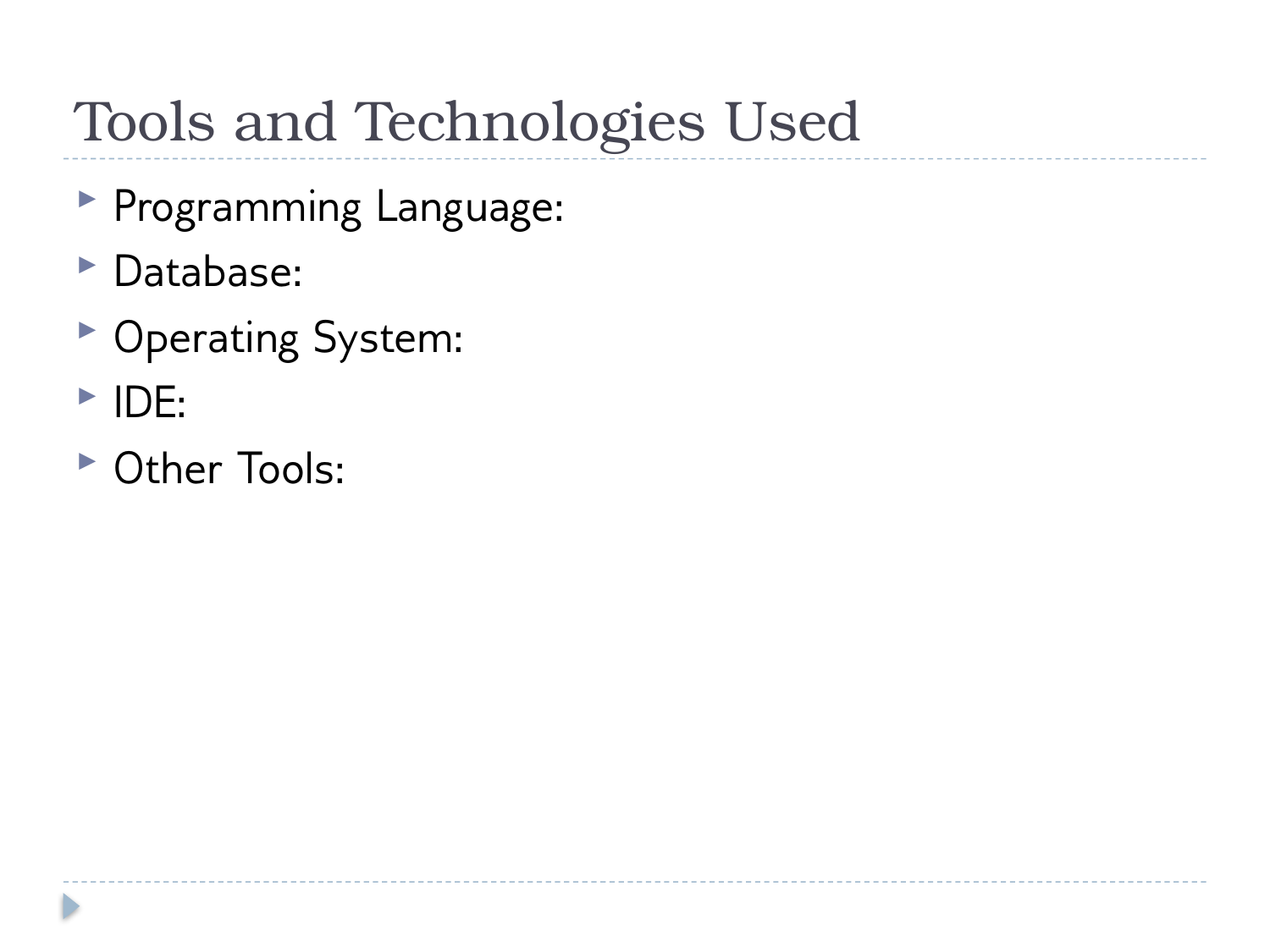

# Tools and Technologies Used
Programming Language:
Database:
Operating System:
IDE:
Other Tools: